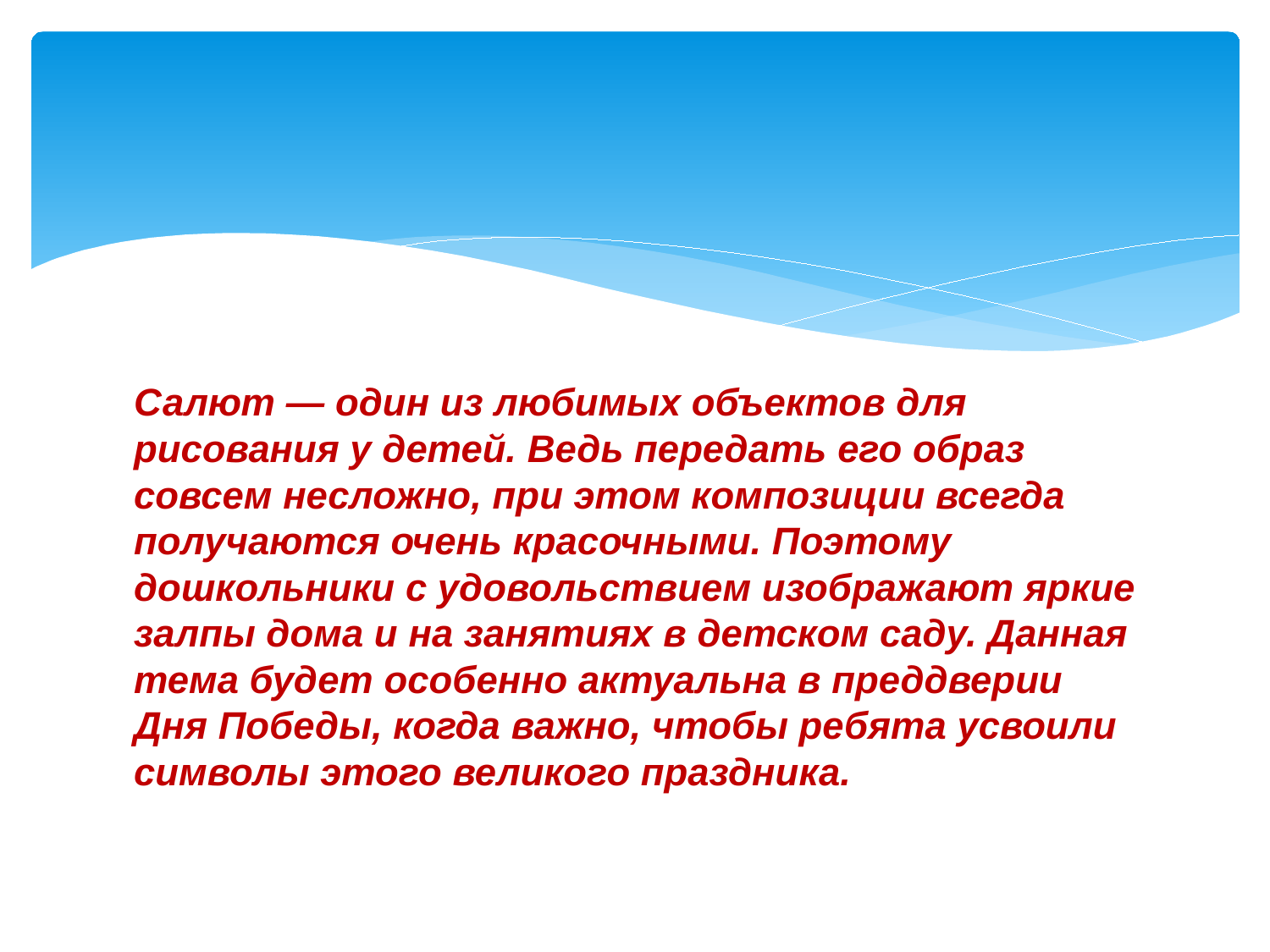

Салют — один из любимых объектов для рисования у детей. Ведь передать его образ совсем несложно, при этом композиции всегда получаются очень красочными. Поэтому дошкольники с удовольствием изображают яркие залпы дома и на занятиях в детском саду. Данная тема будет особенно актуальна в преддверии Дня Победы, когда важно, чтобы ребята усвоили символы этого великого праздника.